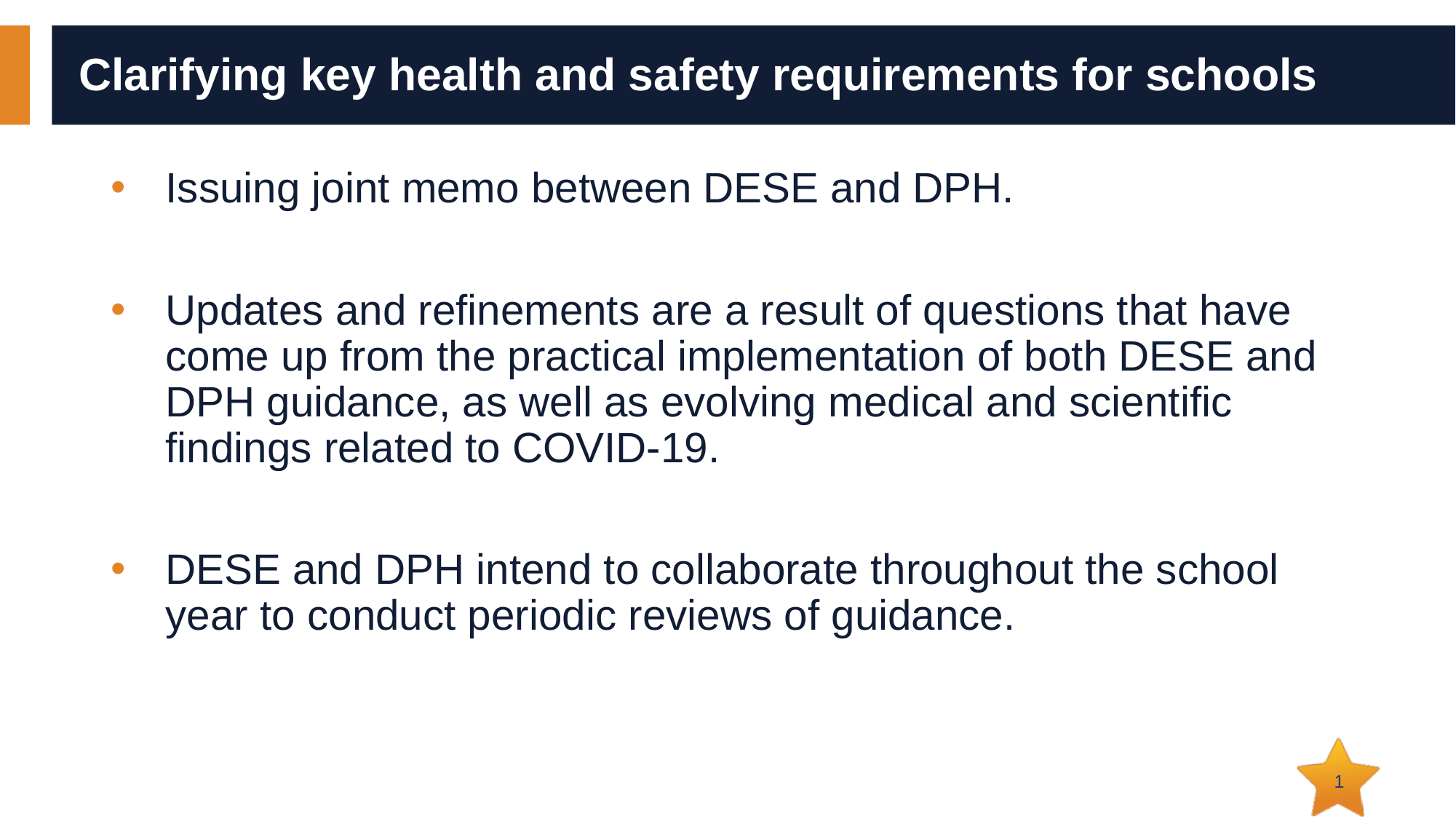

# Clarifying key health and safety requirements for schools
Issuing joint memo between DESE and DPH.

Updates and refinements are a result of questions that have come up from the practical implementation of both DESE and DPH guidance, as well as evolving medical and scientific findings related to COVID-19.

DESE and DPH intend to collaborate throughout the school year to conduct periodic reviews of guidance.

1